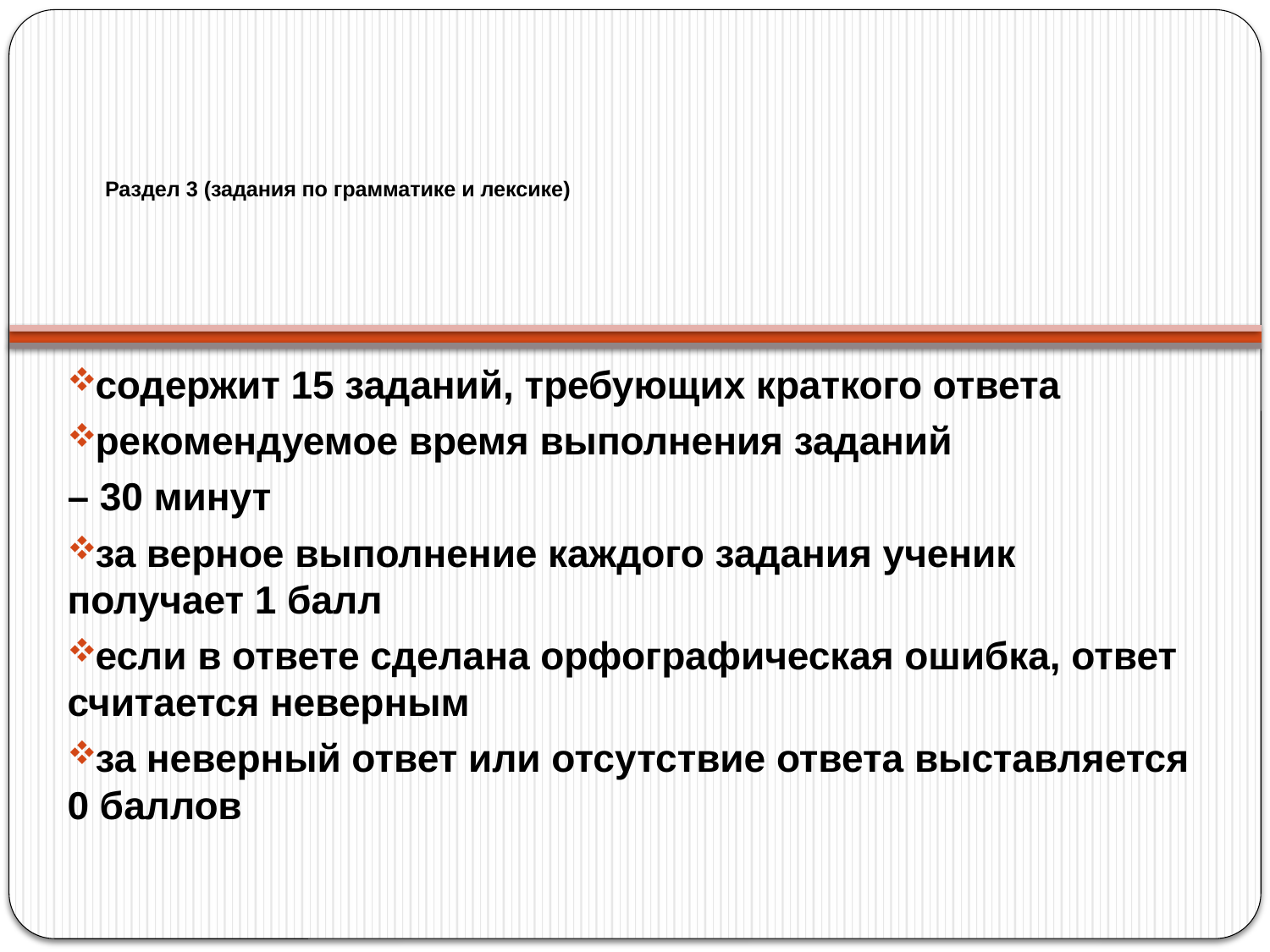

# Раздел 3 (задания по грамматике и лексике)
содержит 15 заданий, требующих краткого ответа
рекомендуемое время выполнения заданий
– 30 минут
за верное выполнение каждого задания ученик получает 1 балл
если в ответе сделана орфографическая ошибка, ответ считается неверным
за неверный ответ или отсутствие ответа выставляется 0 баллов